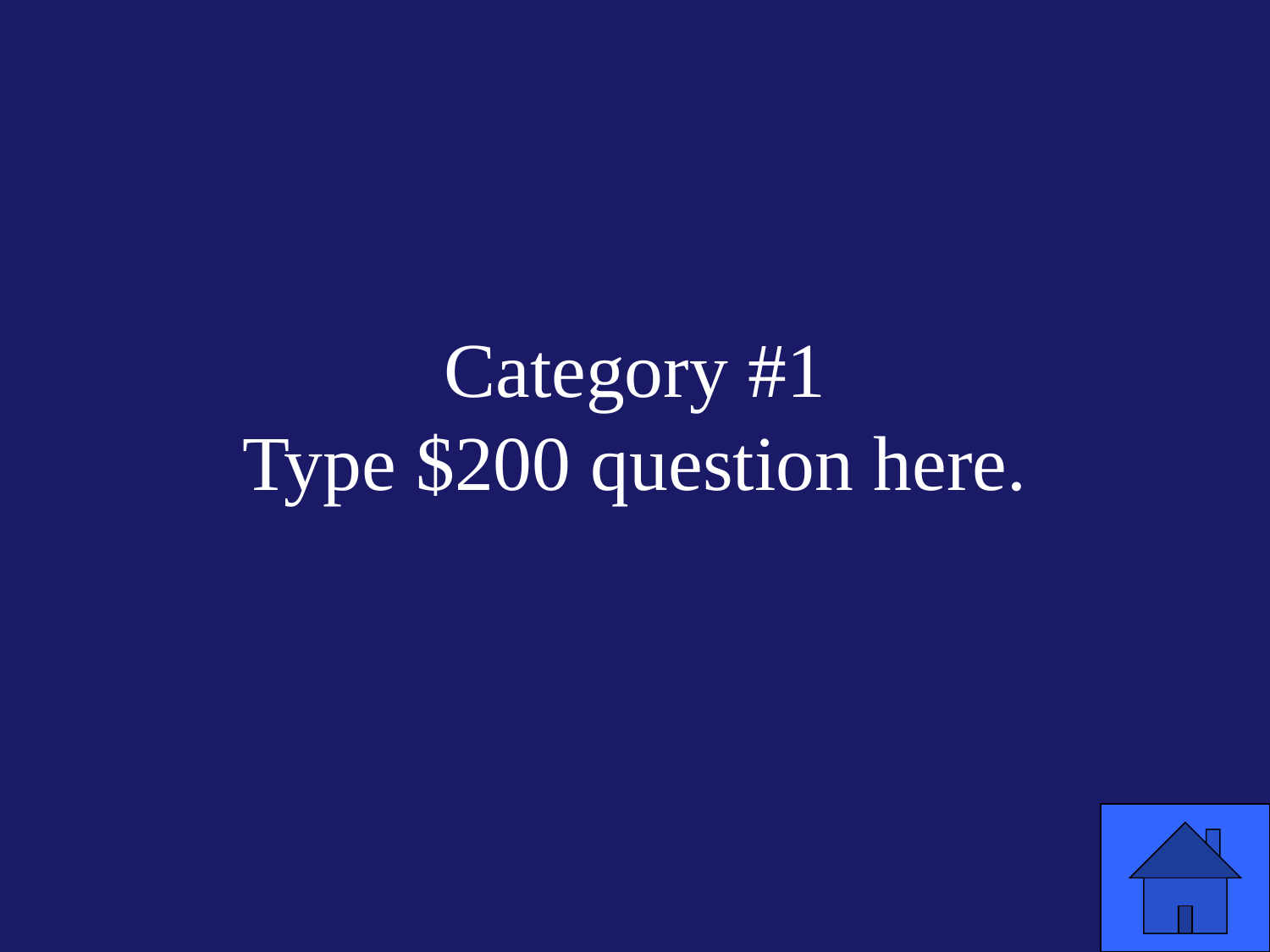

# Category #1 Type $200 question here.